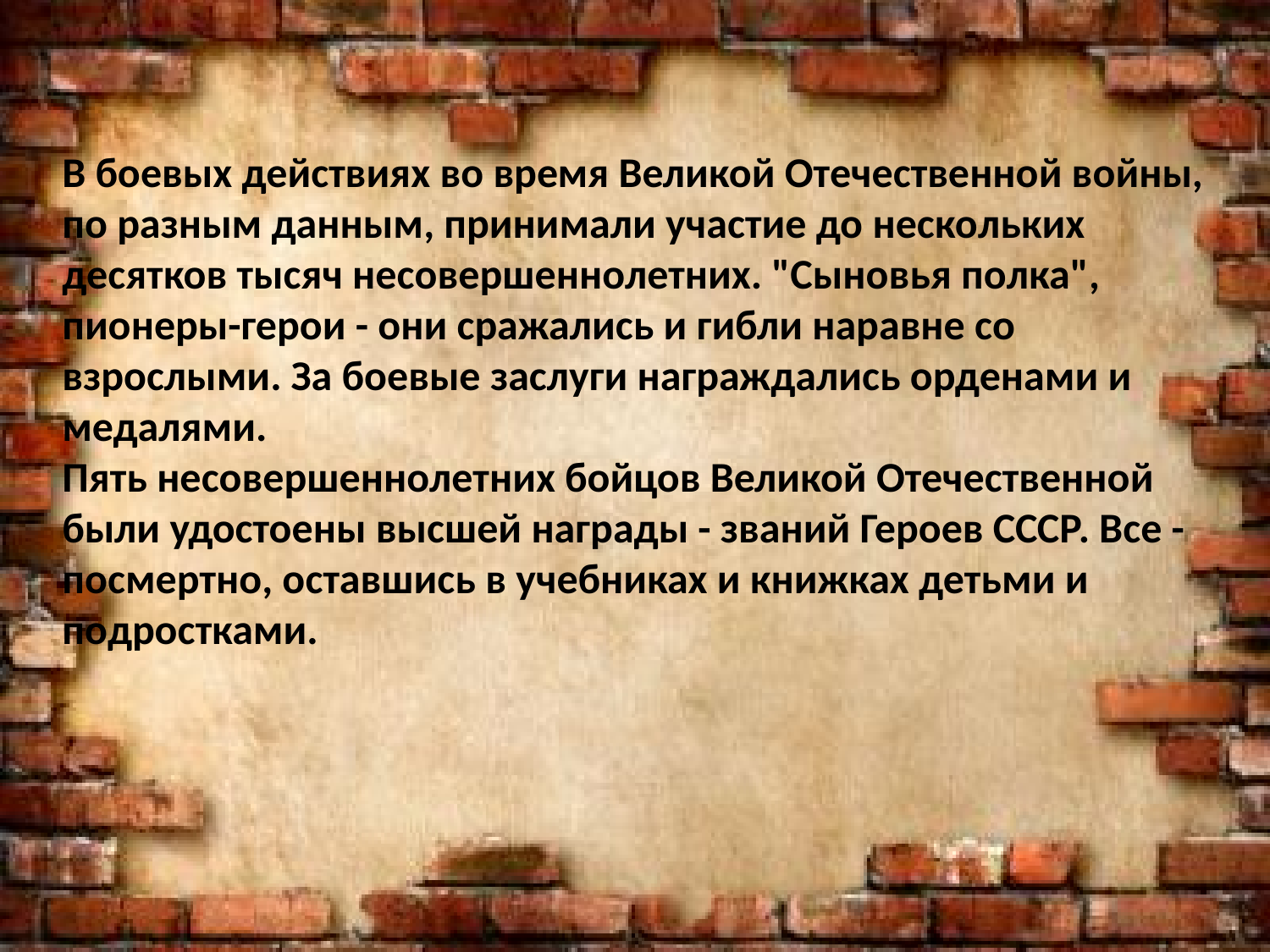

В боевых действиях во время Великой Отечественной войны, по разным данным, принимали участие до нескольких десятков тысяч несовершеннолетних. "Сыновья полка", пионеры-герои - они сражались и гибли наравне со взрослыми. За боевые заслуги награждались орденами и медалями.
Пять несовершеннолетних бойцов Великой Отечественной были удостоены высшей награды - званий Героев СССР. Все - посмертно, оставшись в учебниках и книжках детьми и подростками.